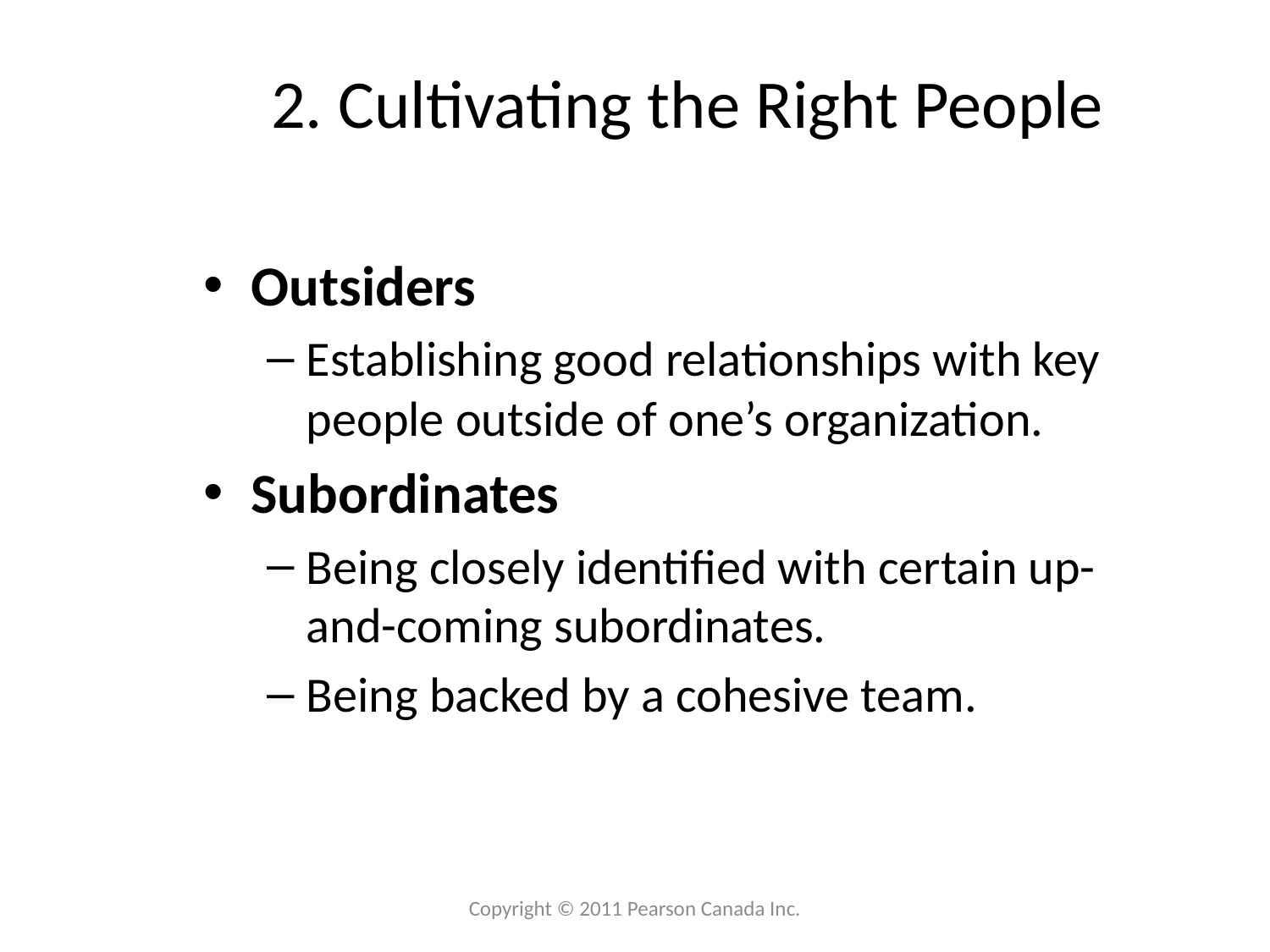

# 2. Cultivating the Right People
Outsiders
Establishing good relationships with key people outside of one’s organization.
Subordinates
Being closely identified with certain up-and-coming subordinates.
Being backed by a cohesive team.
Copyright © 2011 Pearson Canada Inc.